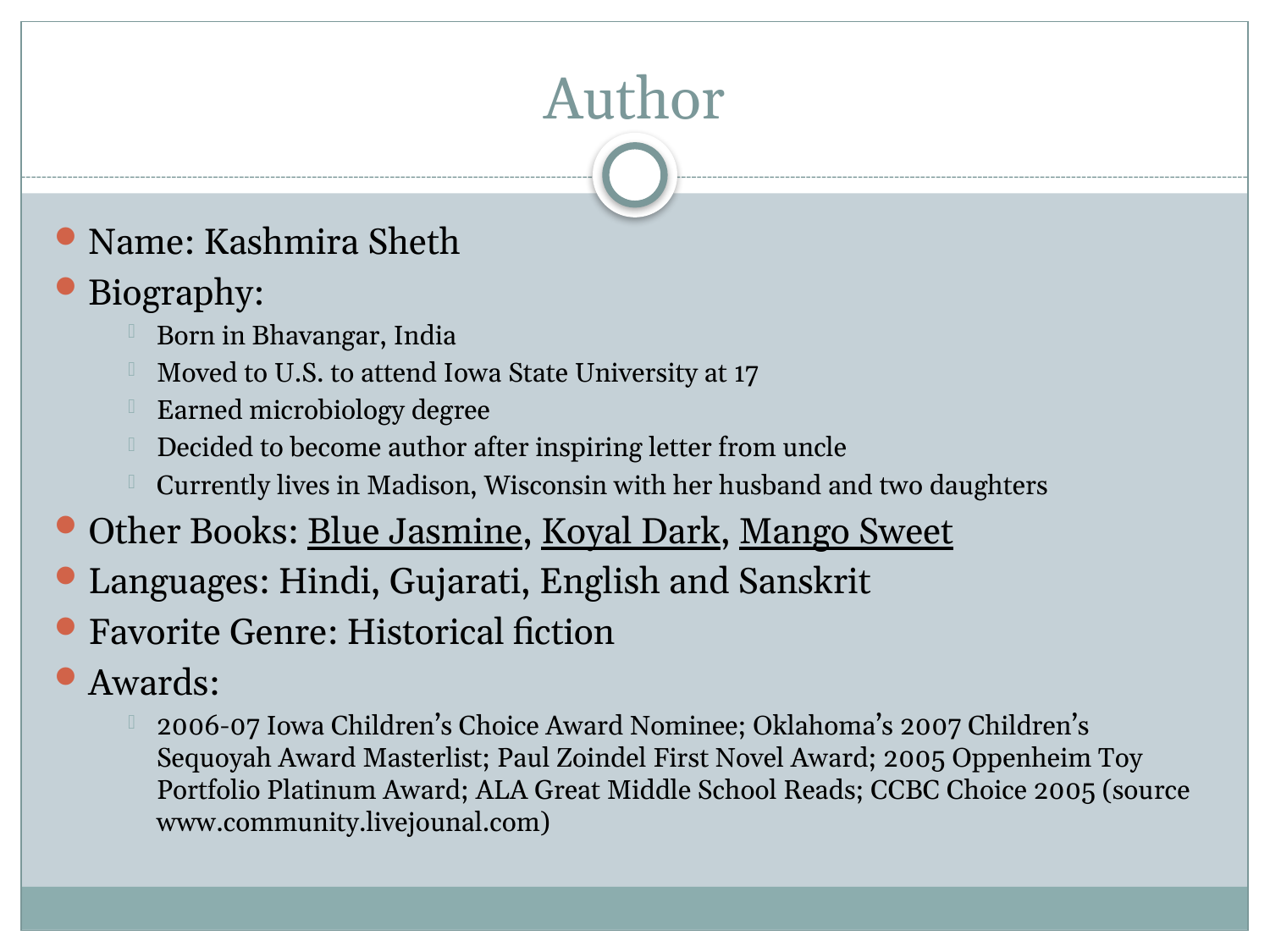

# Author
Name: Kashmira Sheth
Biography:
Born in Bhavangar, India
Moved to U.S. to attend Iowa State University at 17
Earned microbiology degree
Decided to become author after inspiring letter from uncle
Currently lives in Madison, Wisconsin with her husband and two daughters
Other Books: Blue Jasmine, Koyal Dark, Mango Sweet
Languages: Hindi, Gujarati, English and Sanskrit
Favorite Genre: Historical fiction
Awards:
2006-07 Iowa Children’s Choice Award Nominee; Oklahoma’s 2007 Children’s Sequoyah Award Masterlist; Paul Zoindel First Novel Award; 2005 Oppenheim Toy Portfolio Platinum Award; ALA Great Middle School Reads; CCBC Choice 2005 (source www.community.livejounal.com)